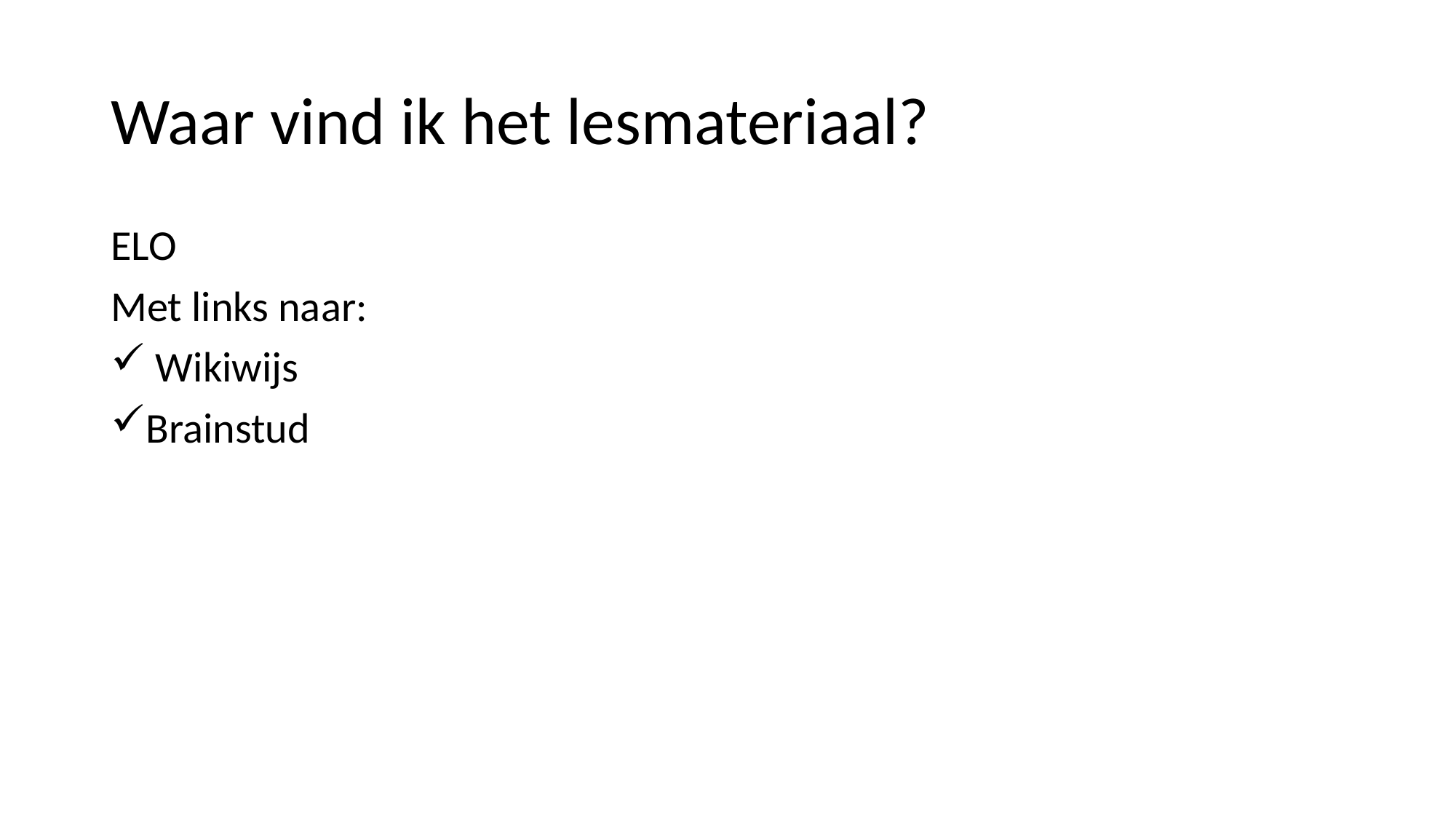

# Waar vind ik het lesmateriaal?
ELO
Met links naar:
 Wikiwijs
Brainstud